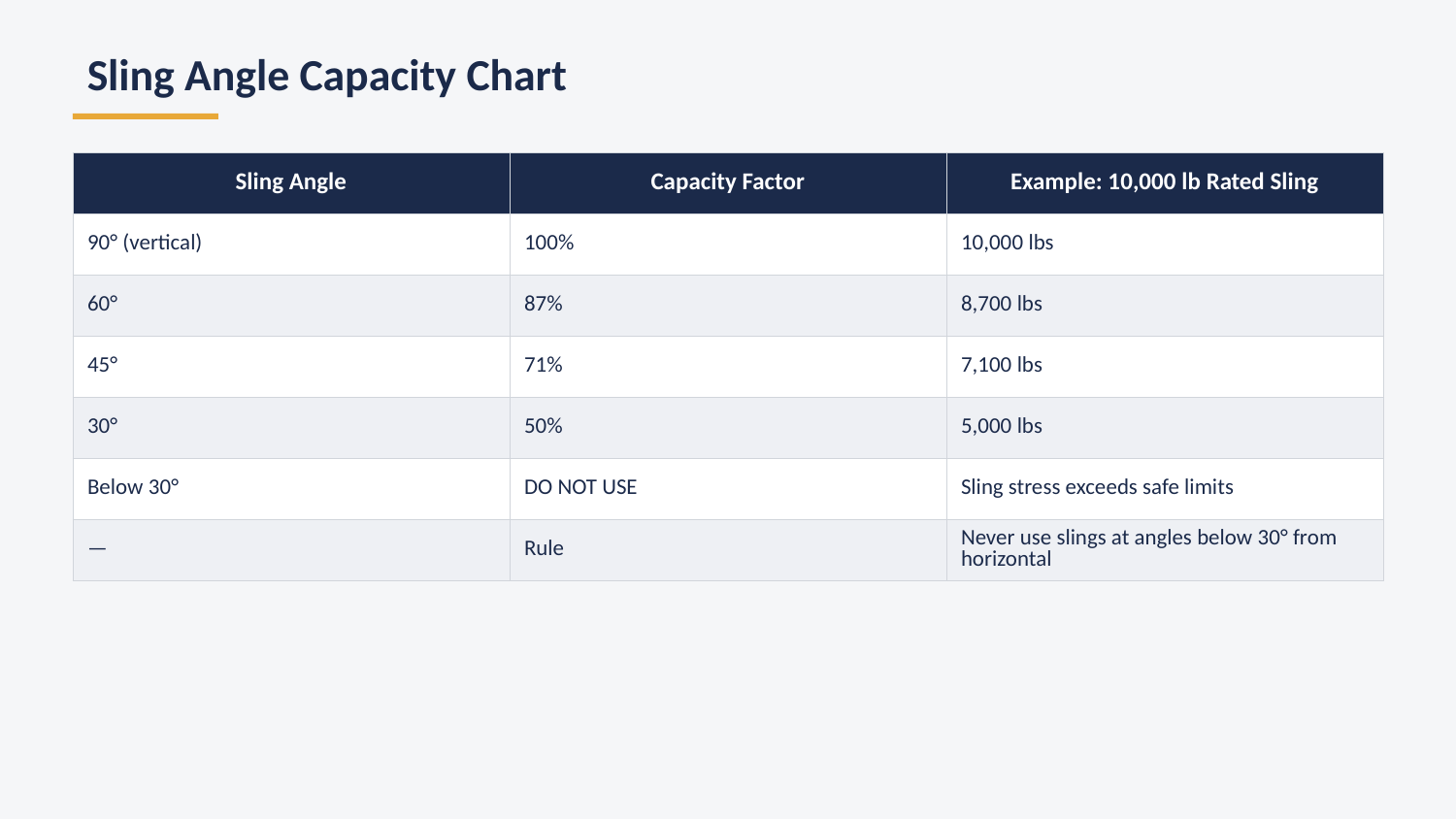

Sling Angle Capacity Chart

| Sling Angle | Capacity Factor | Example: 10,000 lb Rated Sling |
| --- | --- | --- |
| 90° (vertical) | 100% | 10,000 lbs |
| 60° | 87% | 8,700 lbs |
| 45° | 71% | 7,100 lbs |
| 30° | 50% | 5,000 lbs |
| Below 30° | DO NOT USE | Sling stress exceeds safe limits |
| — | Rule | Never use slings at angles below 30° from horizontal |